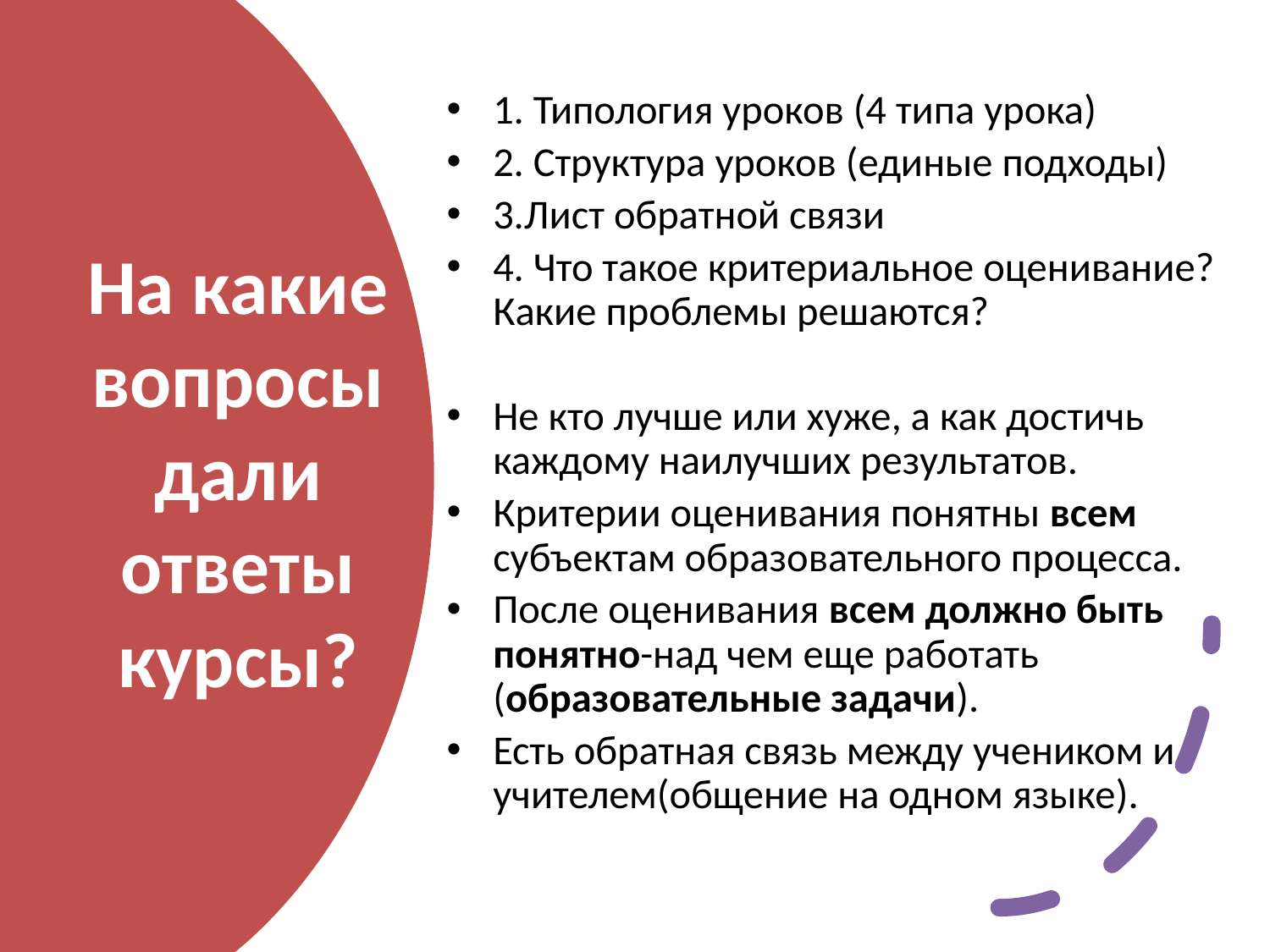

1. Типология уроков (4 типа урока)
2. Структура уроков (единые подходы)
3.Лист обратной связи
4. Что такое критериальное оценивание? Какие проблемы решаются?

Не кто лучше или хуже, а как достичь каждому наилучших результатов.
Критерии оценивания понятны всем субъектам образовательного процесса.
После оценивания всем должно быть понятно-над чем еще работать (образовательные задачи).
Есть обратная связь между учеником и учителем(общение на одном языке).

# На какие вопросы дали ответы курсы?